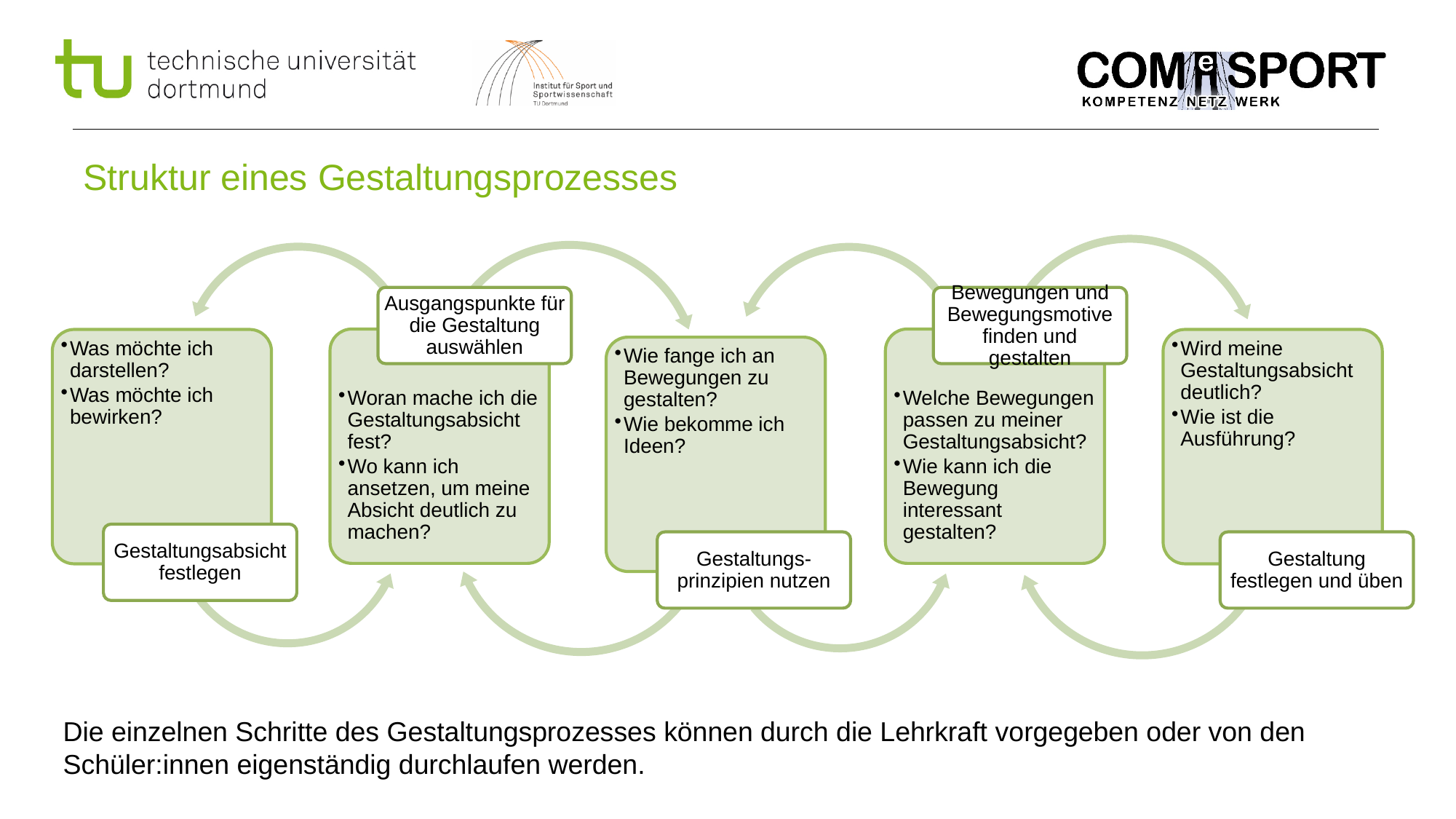

# Struktur eines Gestaltungsprozesses

Ausgangspunkte für die Gestaltung auswählen
Bewegungen und Bewegungsmotive finden und gestalten
Woran mache ich die Gestaltungsabsicht fest?
Wo kann ich ansetzen, um meine Absicht deutlich zu machen?
Welche Bewegungen passen zu meiner Gestaltungsabsicht?
Wie kann ich die Bewegung interessant gestalten?
Was möchte ich darstellen?
Was möchte ich bewirken?
Wird meine Gestaltungsabsicht deutlich?
Wie ist die Ausführung?
Wie fange ich an Bewegungen zu gestalten?
Wie bekomme ich Ideen?

Gestaltungsabsicht festlegen
Gestaltungs-prinzipien nutzen
Gestaltung festlegen und üben
Die einzelnen Schritte des Gestaltungsprozesses können durch die Lehrkraft vorgegeben oder von den Schüler:innen eigenständig durchlaufen werden.